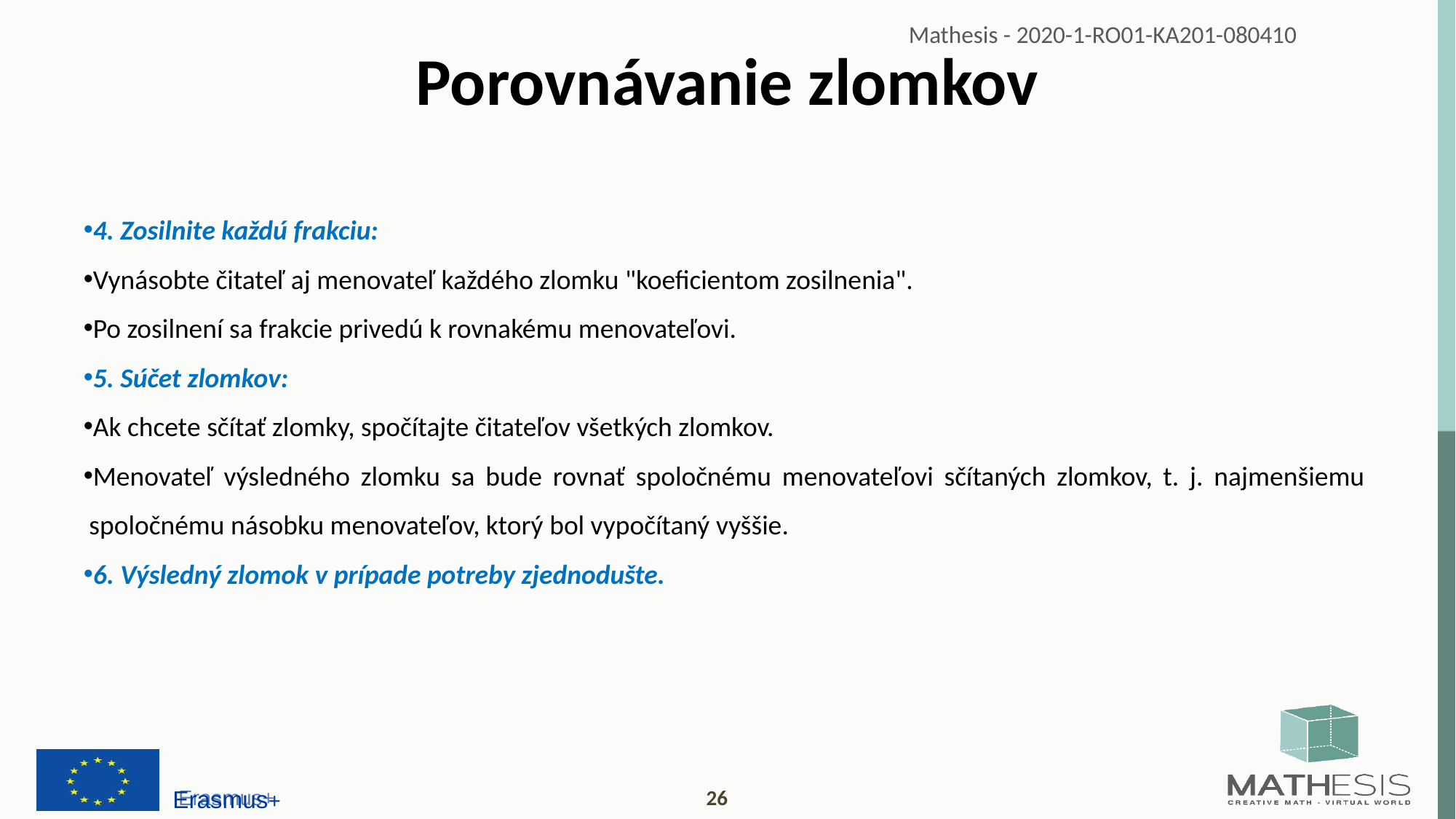

# Porovnávanie zlomkov
4. Zosilnite každú frakciu:
Vynásobte čitateľ aj menovateľ každého zlomku "koeficientom zosilnenia".
Po zosilnení sa frakcie privedú k rovnakému menovateľovi.
5. Súčet zlomkov:
Ak chcete sčítať zlomky, spočítajte čitateľov všetkých zlomkov.
Menovateľ výsledného zlomku sa bude rovnať spoločnému menovateľovi sčítaných zlomkov, t. j. najmenšiemu spoločnému násobku menovateľov, ktorý bol vypočítaný vyššie.
6. Výsledný zlomok v prípade potreby zjednodušte.